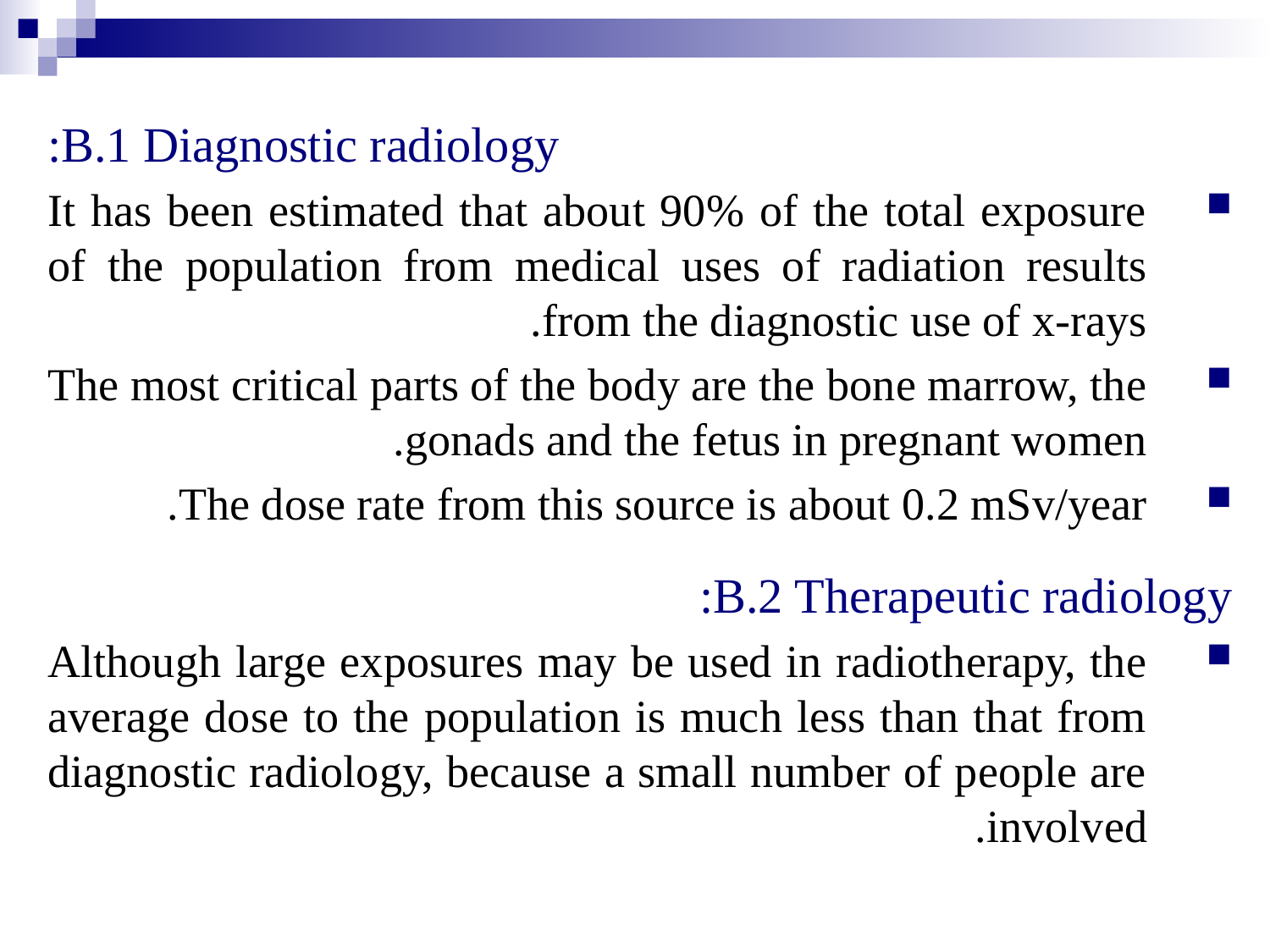

B.1 Diagnostic radiology:
It has been estimated that about 90% of the total exposure of the population from medical uses of radiation results from the diagnostic use of x-rays.
The most critical parts of the body are the bone marrow, the gonads and the fetus in pregnant women.
The dose rate from this source is about 0.2 mSv/year.

B.2 Therapeutic radiology:
Although large exposures may be used in radiotherapy, the average dose to the population is much less than that from diagnostic radiology, because a small number of people are involved.